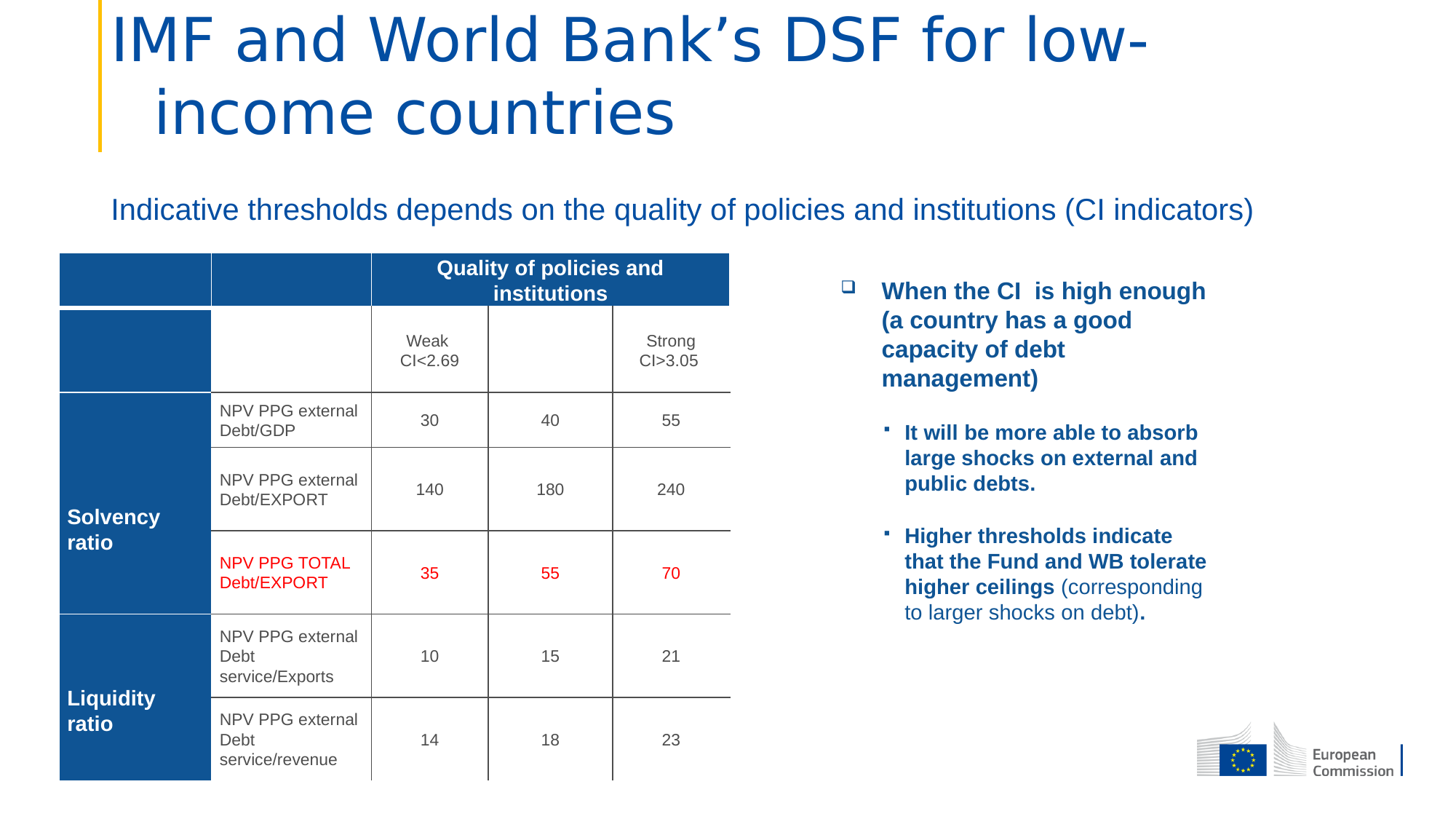

IMF and World Bank’s DSF for low-income countries
# Indicative thresholds depends on the quality of policies and institutions (CI indicators)
|  |  | Quality of policies and institutions |  |  |
| --- | --- | --- | --- | --- |
|  |  | Weak CI<2.69 |  | Strong CI>3.05 |
| Solvency ratio | NPV PPG external Debt/GDP | 30 | 40 | 55 |
|  | NPV PPG external Debt/EXPORT | 140 | 180 | 240 |
|  | NPV PPG TOTAL Debt/EXPORT | 35 | 55 | 70 |
| Liquidity ratio | NPV PPG external Debt service/Exports | 10 | 15 | 21 |
|  | NPV PPG external Debt service/revenue | 14 | 18 | 23 |
When the CI  is high enough (a country has a good capacity of debt management)
It will be more able to absorb large shocks on external and public debts.
Higher thresholds indicate that the Fund and WB tolerate higher ceilings (corresponding to larger shocks on debt).
25